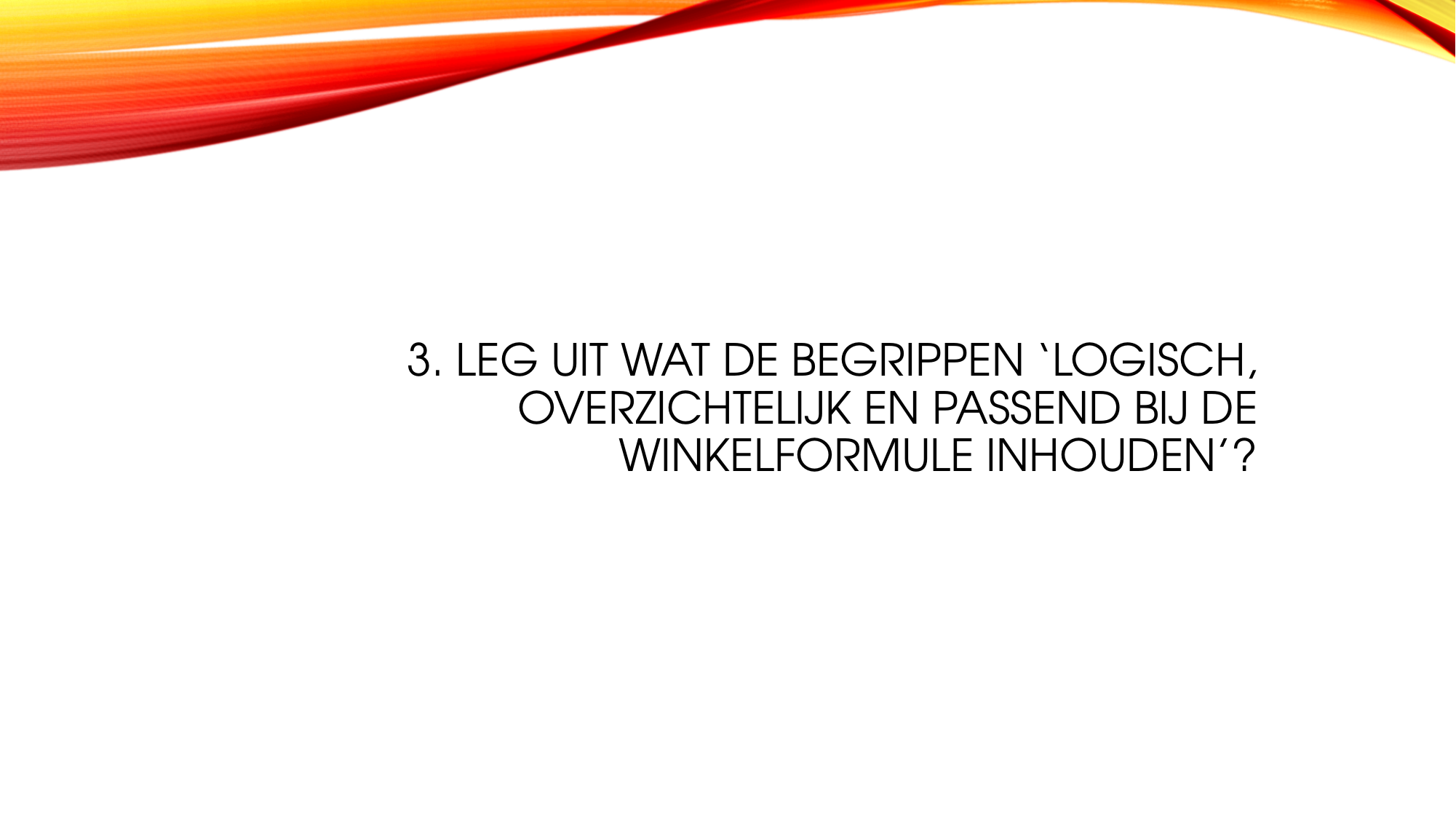

# 3. Leg uit wat de begrippen ‘Logisch, overzichtelijk en passend bij de winkelformule inhouden’?